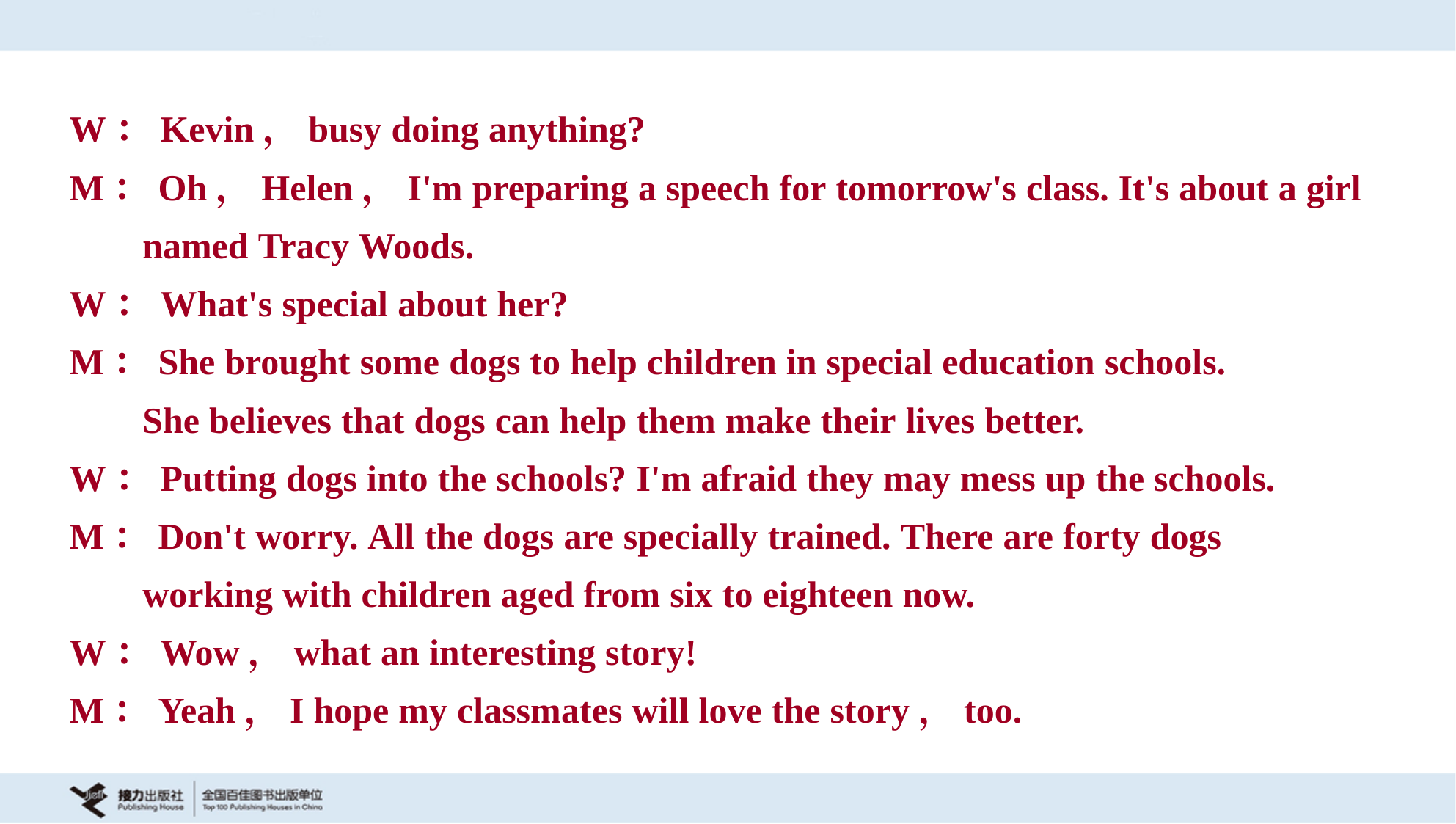

W：Kevin，busy doing anything?
M：Oh，Helen，I'm preparing a speech for tomorrow's class. It's about a girl
        named Tracy Woods.
W：What's special about her?
M：She brought some dogs to help children in special education schools.
        She believes that dogs can help them make their lives better.
W：Putting dogs into the schools? I'm afraid they may mess up the schools.
M：Don't worry. All the dogs are specially trained. There are forty dogs
        working with children aged from six to eighteen now.
W：Wow，what an interesting story!
M：Yeah，I hope my classmates will love the story，too.